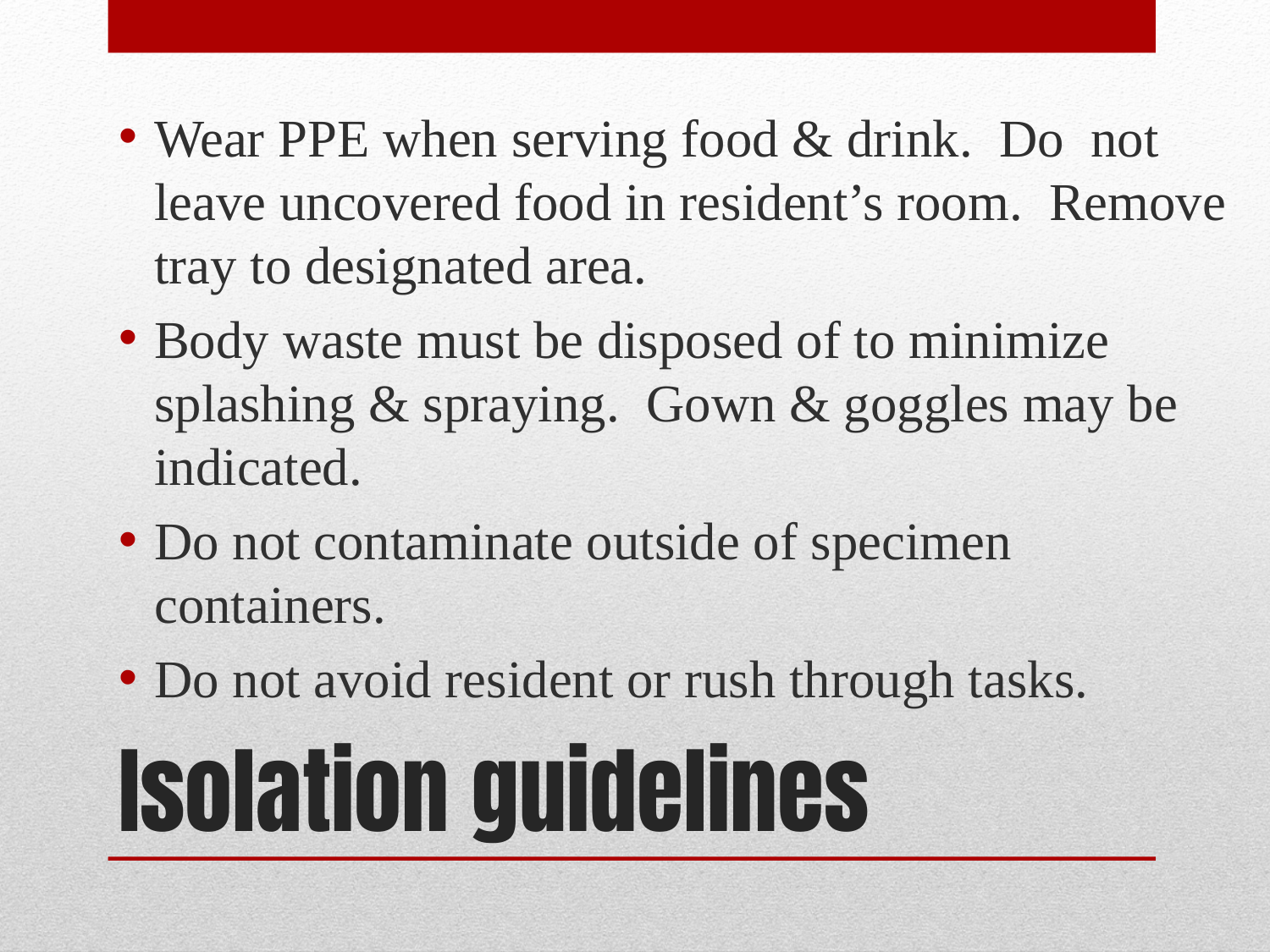

Wear PPE when serving food & drink.  Do  not leave uncovered food in resident’s room.  Remove tray to designated area.
Body waste must be disposed of to minimize splashing & spraying.  Gown & goggles may be indicated.
Do not contaminate outside of specimen containers.
Do not avoid resident or rush through tasks.
# Isolation guidelines